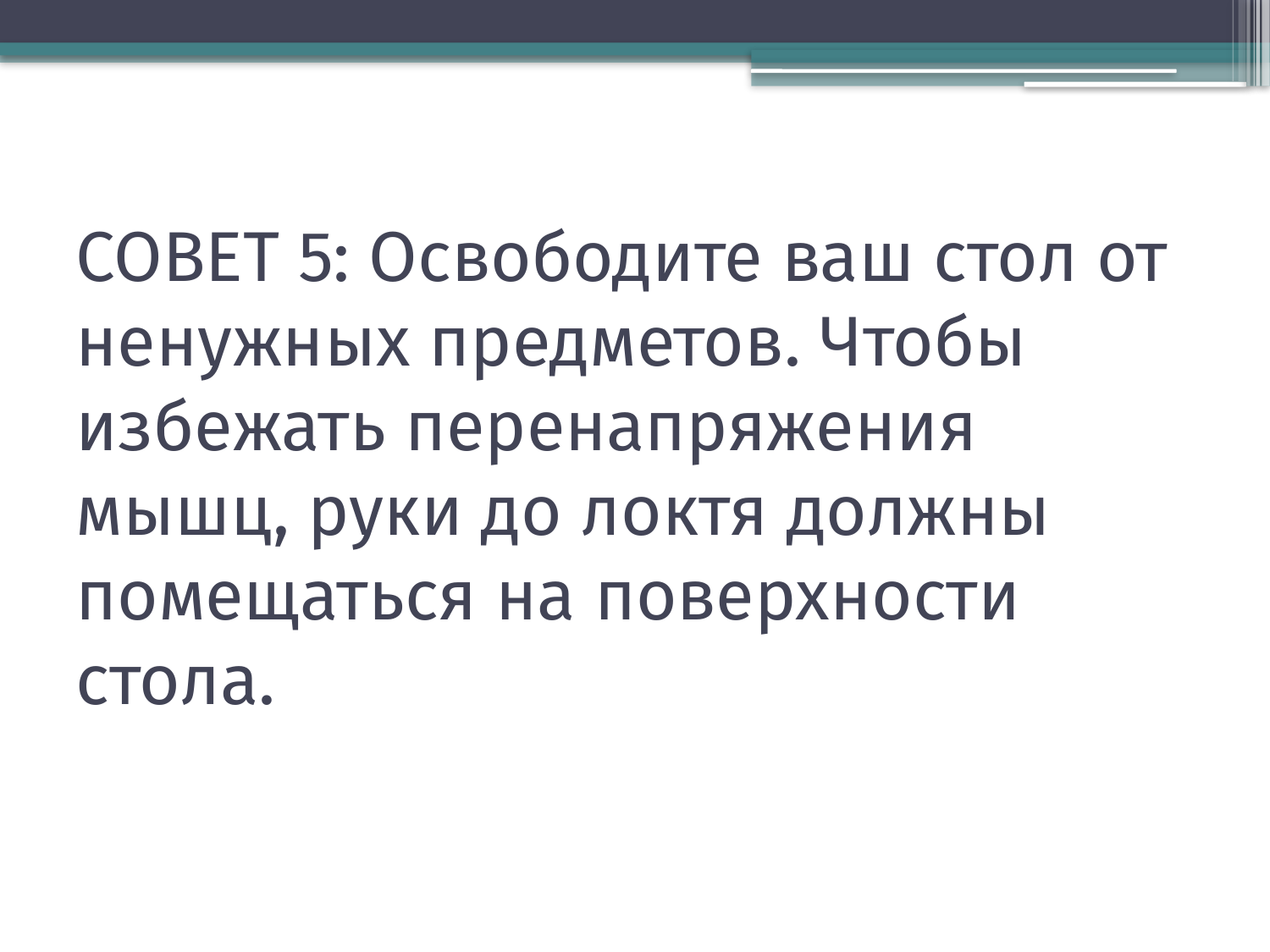

# СОВЕТ 5: Освободите ваш стол от ненужных предметов. Чтобы избежать перенапряжения мышц, руки до локтя должны помещаться на поверхности стола.